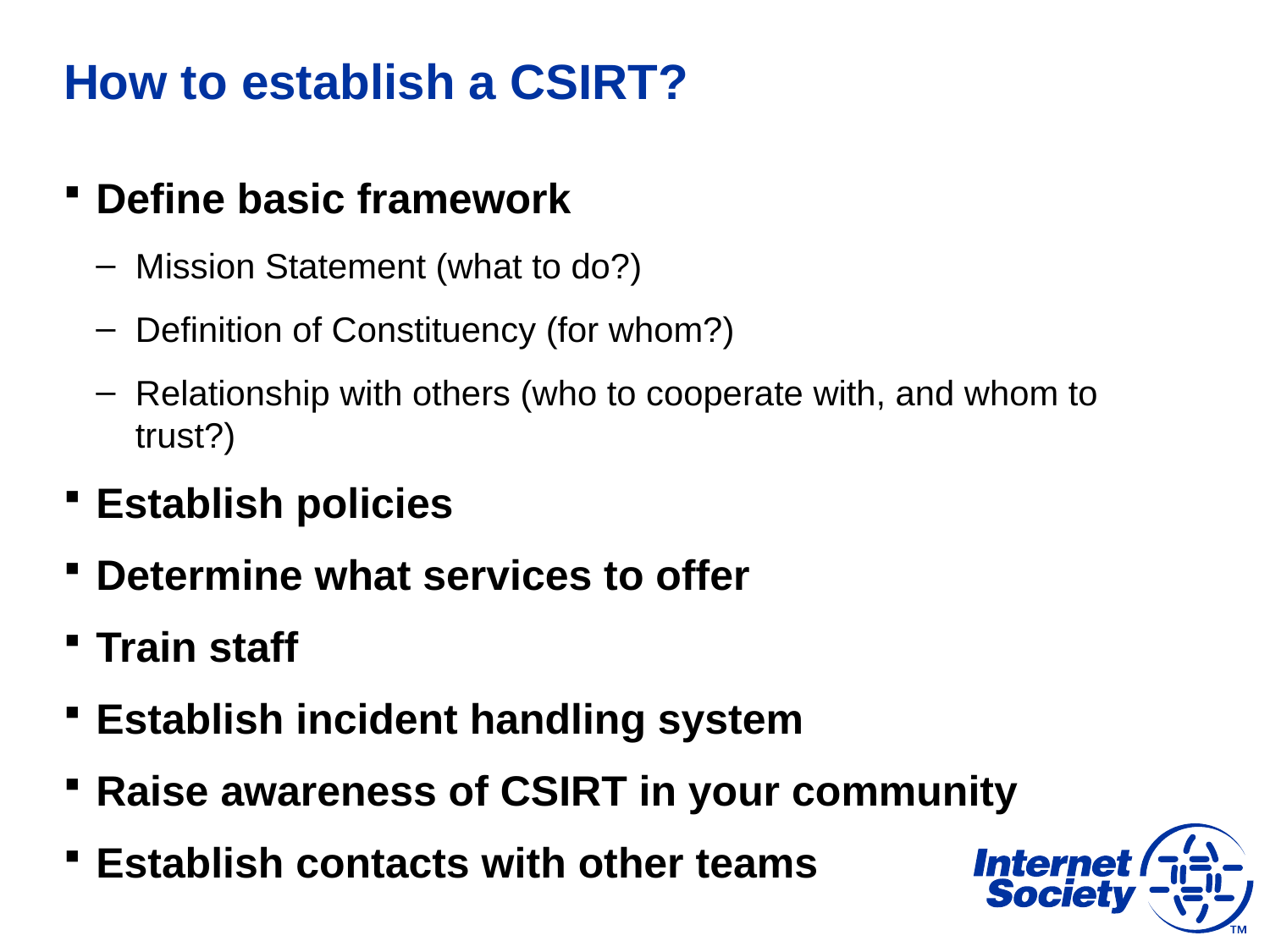

# How to establish a CSIRT?
Define basic framework
Mission Statement (what to do?)
Definition of Constituency (for whom?)
Relationship with others (who to cooperate with, and whom to trust?)
Establish policies
Determine what services to offer
Train staff
Establish incident handling system
Raise awareness of CSIRT in your community
Establish contacts with other teams